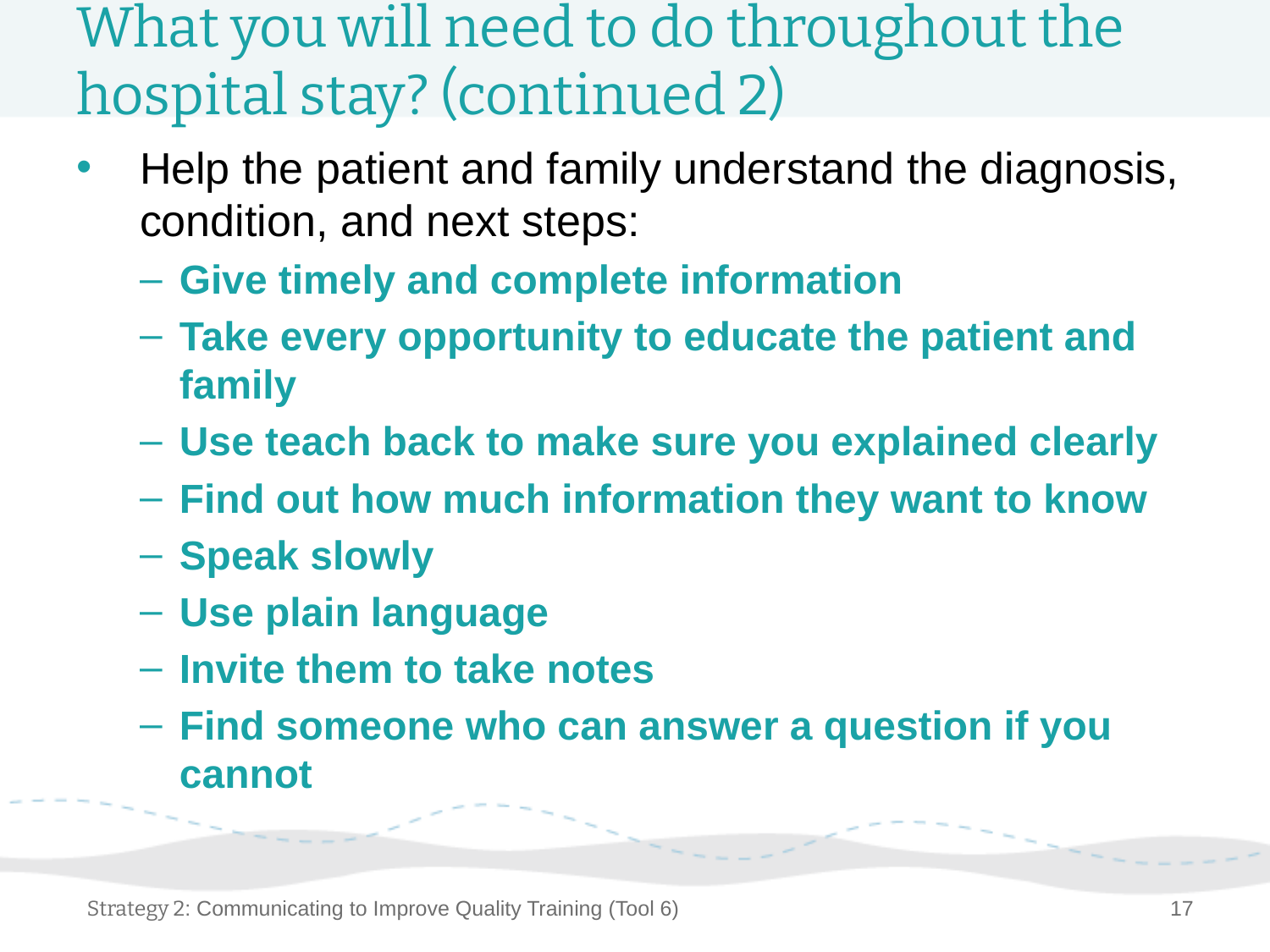

# What you will need to do throughout the hospital stay? (continued 2)
Help the patient and family understand the diagnosis, condition, and next steps:
Give timely and complete information
Take every opportunity to educate the patient and family
Use teach back to make sure you explained clearly
Find out how much information they want to know
Speak slowly
Use plain language
Invite them to take notes
Find someone who can answer a question if you cannot
Strategy 2: Communicating to Improve Quality Training (Tool 6)
17